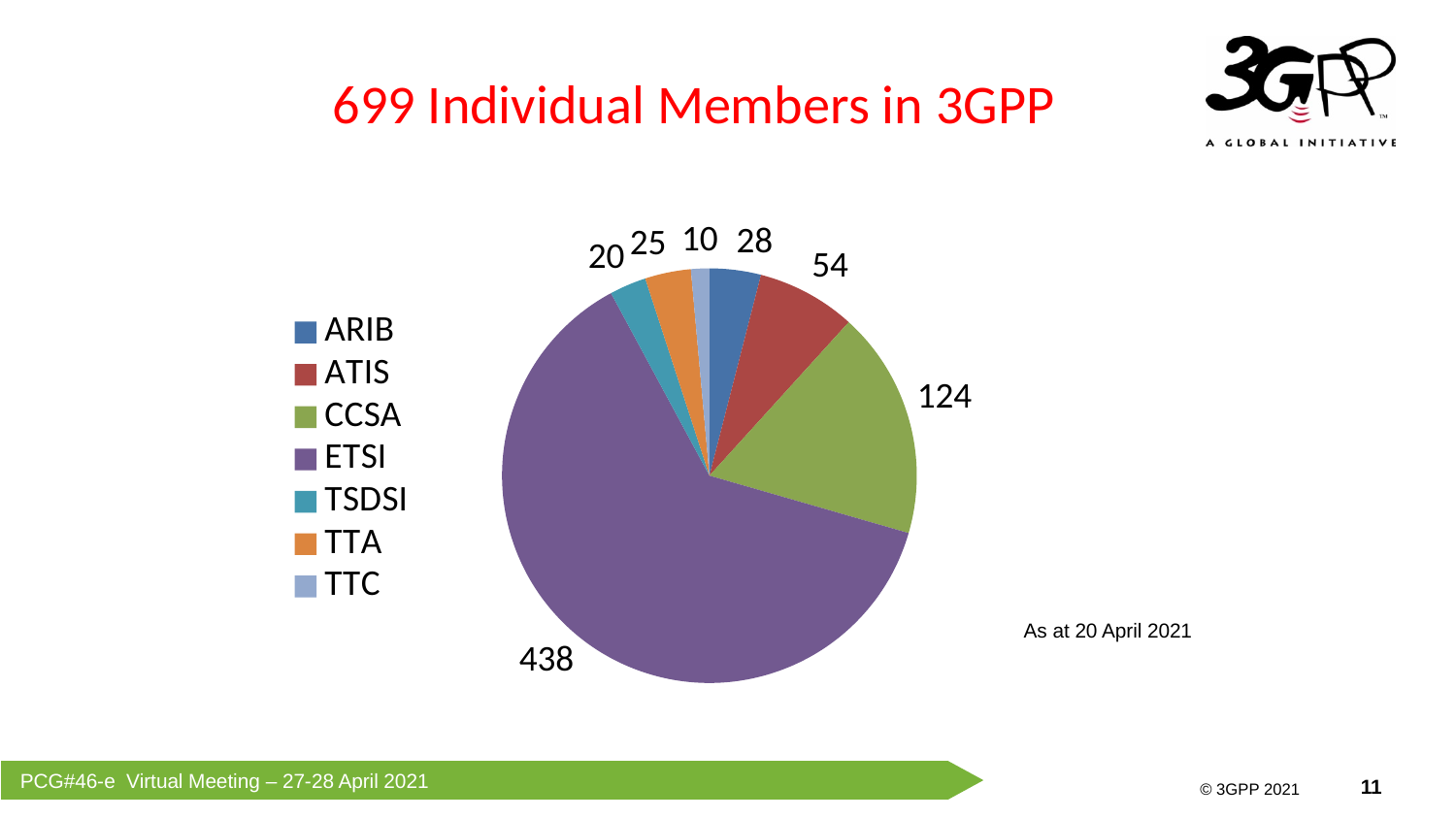

# 699 Individual Members in 3GPP

### Chart

| Category | Individual Members |
|---|---|
| ARIB | 28.0 |
| ATIS | 54.0 |
| CCSA | 124.0 |
| ETSI | 438.0 |
| TSDSI | 20.0 |
| TTA | 25.0 |
| TTC | 10.0 |
As at 20 April 2021